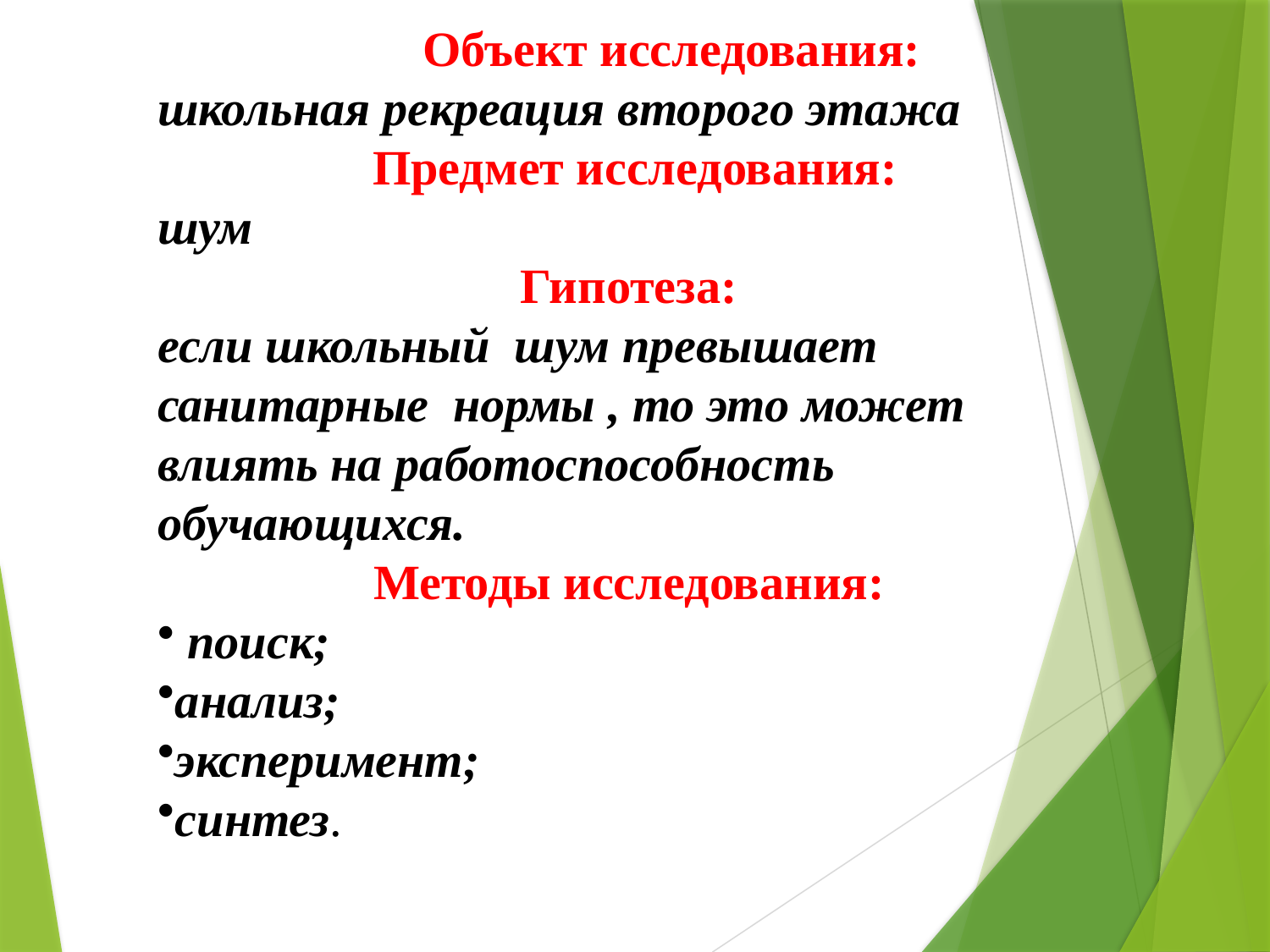

Объект исследования:
школьная рекреация второго этажа
Предмет исследования:
шум
Гипотеза:
если школьный  шум превышает
санитарные  нормы , то это может  влиять на работоспособность обучающихся.
Методы исследования:
 поиск;
анализ;
эксперимент;
синтез.